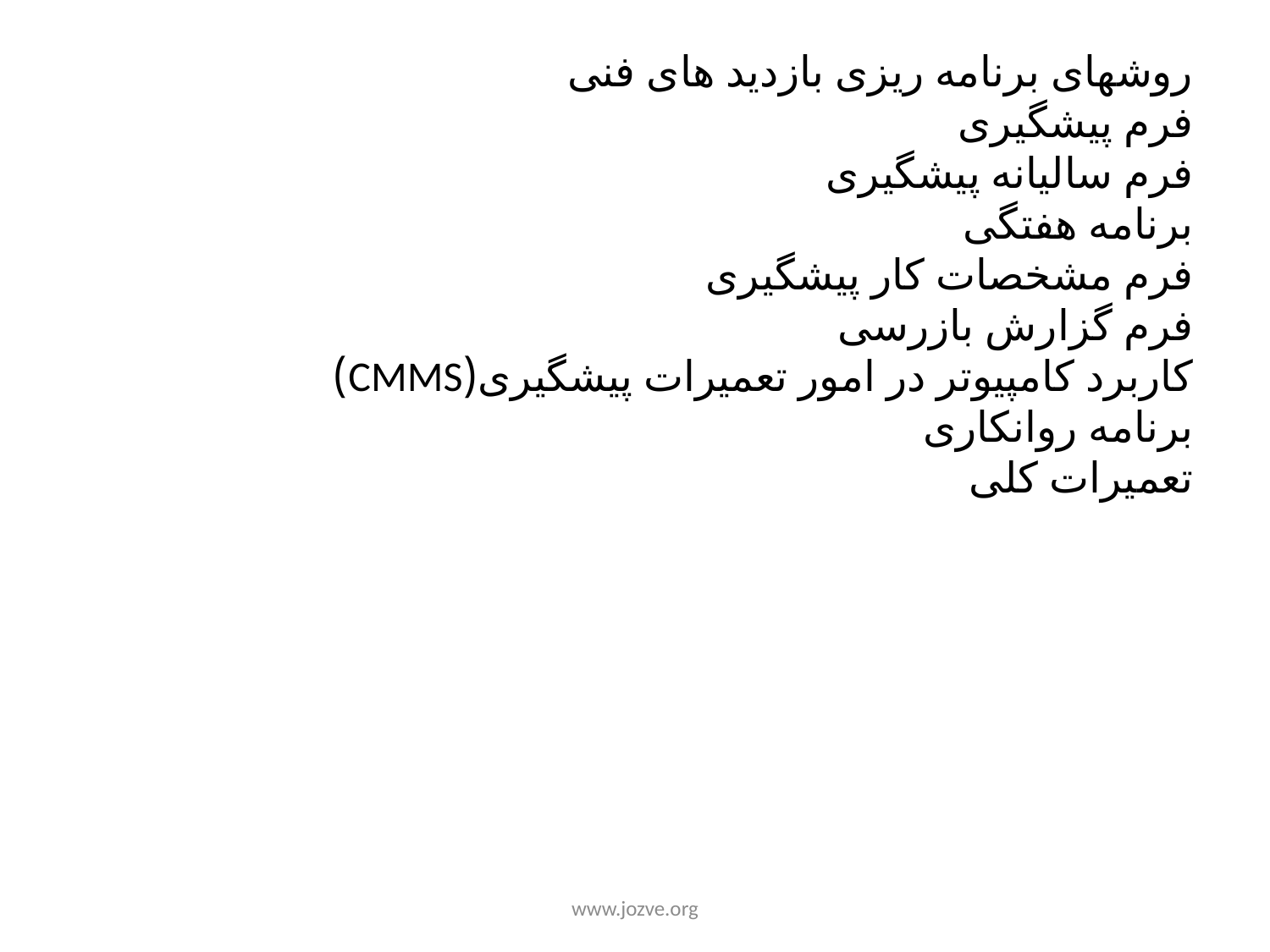

# روشهای برنامه ریزی بازدید های فنی فرم پیشگیری فرم سالیانه پیشگیری برنامه هفتگی فرم مشخصات کار پیشگیری فرم گزارش بازرسی کاربرد کامپیوتر در امور تعمیرات پیشگیری(CMMS) برنامه روانکاری تعمیرات کلی
www.jozve.org